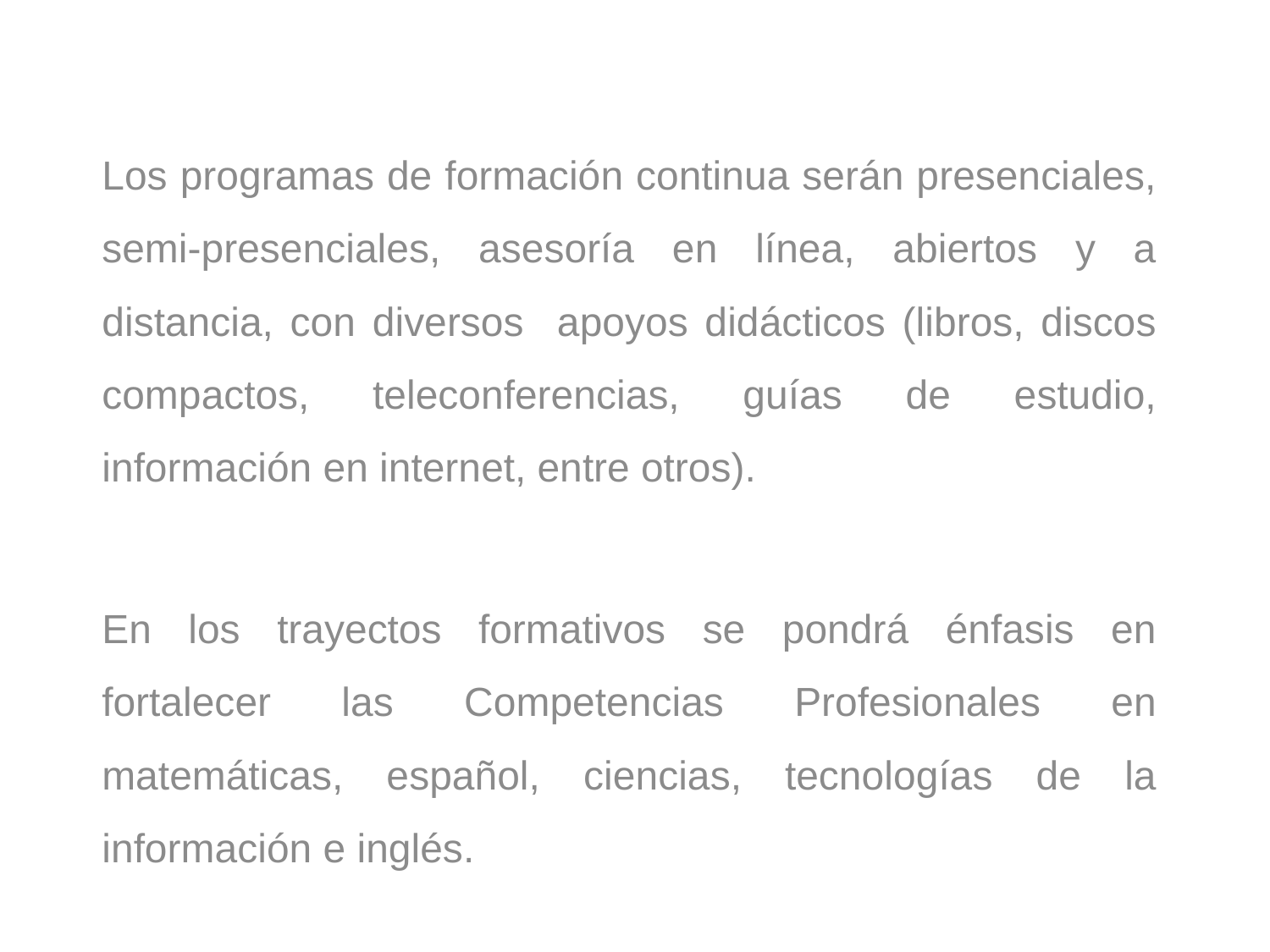

Los programas de formación continua serán presenciales, semi-presenciales, asesoría en línea, abiertos y a distancia, con diversos  apoyos didácticos (libros, discos compactos, teleconferencias, guías de estudio, información en internet, entre otros).

En los trayectos formativos se pondrá énfasis en fortalecer las Competencias Profesionales en matemáticas, español, ciencias, tecnologías de la información e inglés.